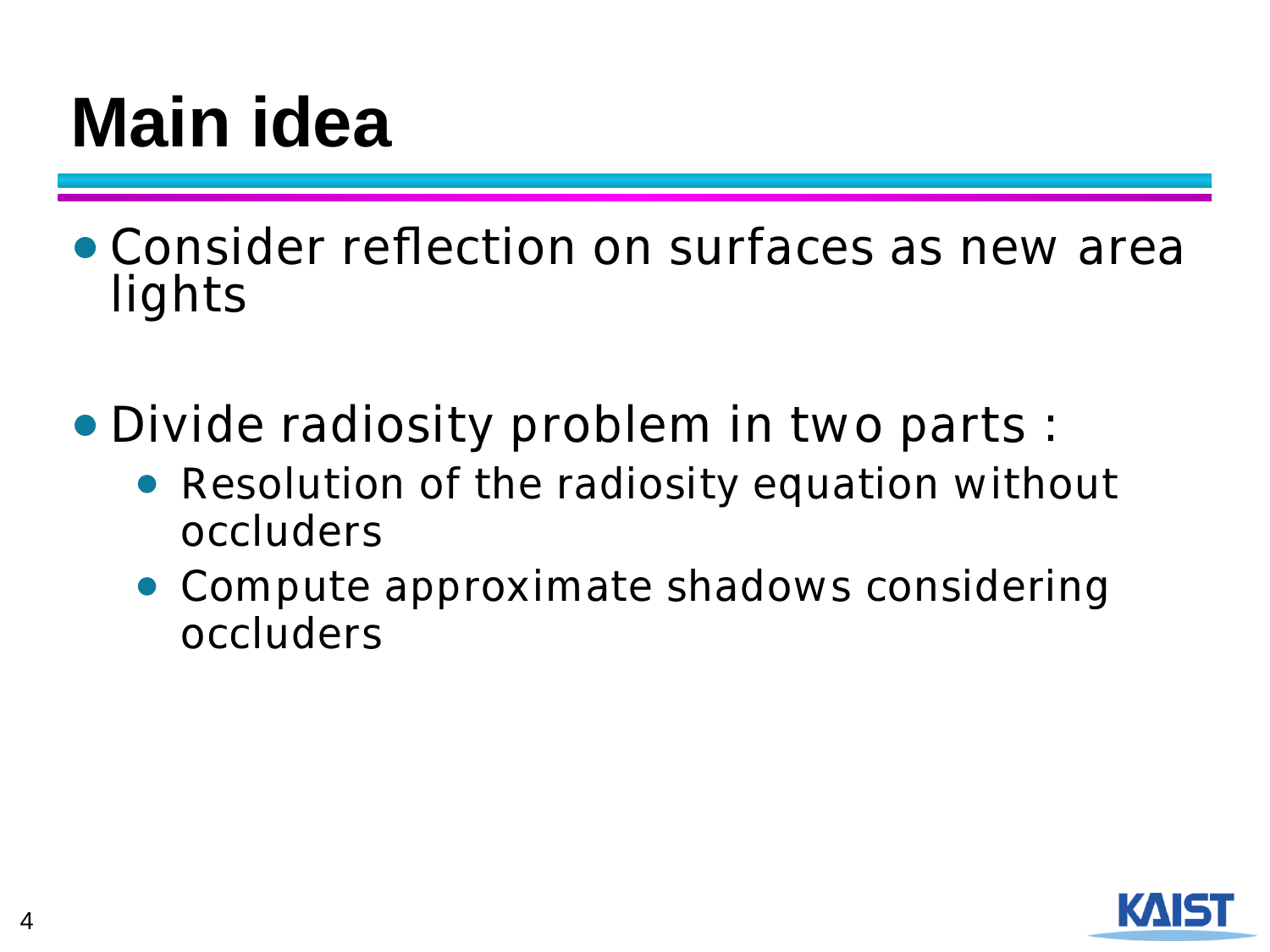

# Main idea
Consider reflection on surfaces as new area lights

Divide radiosity problem in two parts :
Resolution of the radiosity equation without occluders
Compute approximate shadows considering occluders